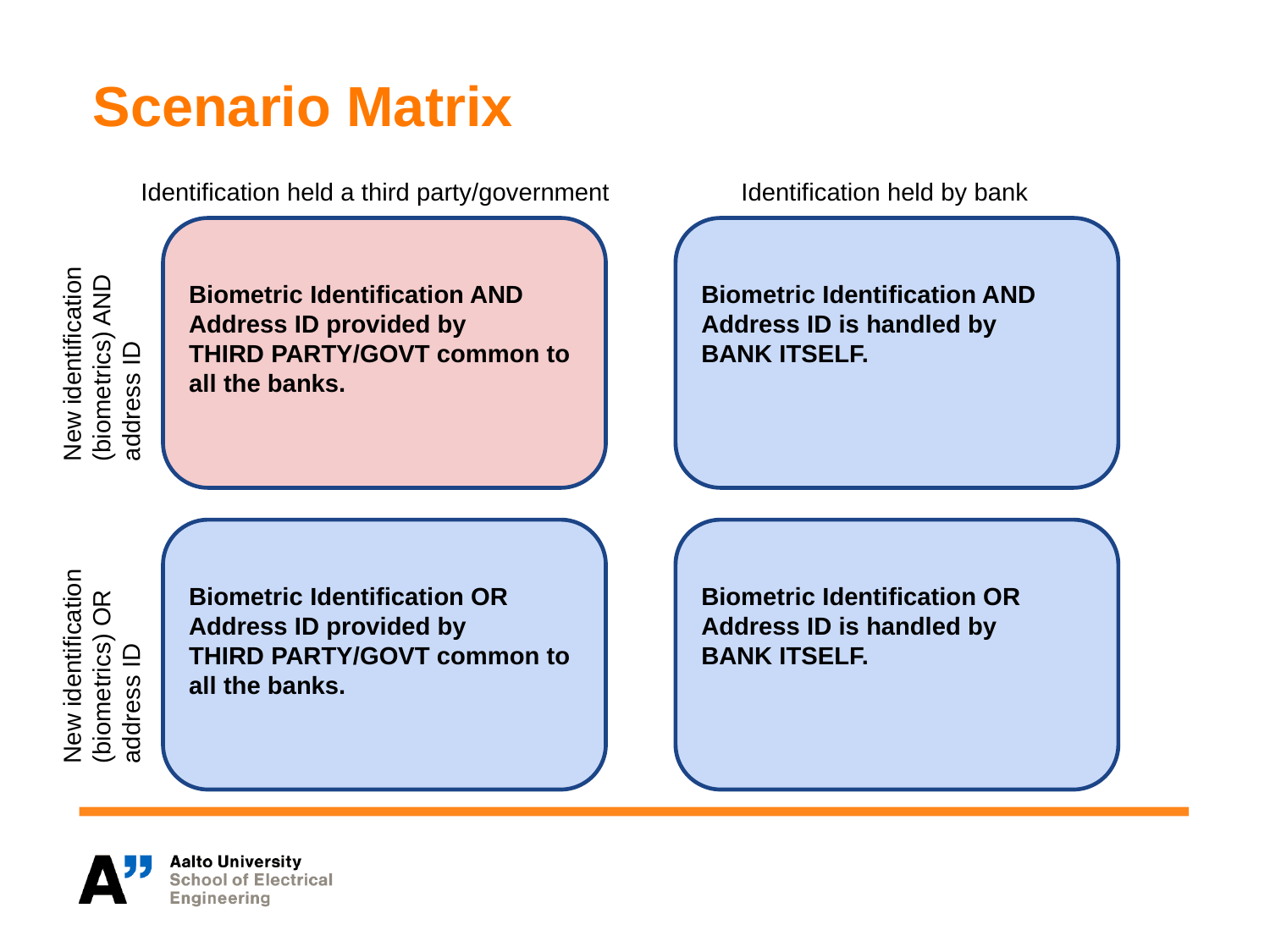

# Scenario Matrix
Identification held a third party/government
Identification held by bank
Biometric Identification AND Address ID provided by
THIRD PARTY/GOVT common to all the banks.
Biometric Identification AND Address ID is handled by
BANK ITSELF.

New identification  (biometrics) AND address ID
Biometric Identification OR Address ID provided by
THIRD PARTY/GOVT common to all the banks.

Biometric Identification OR Address ID is handled by
BANK ITSELF.

New identification (biometrics) OR address ID